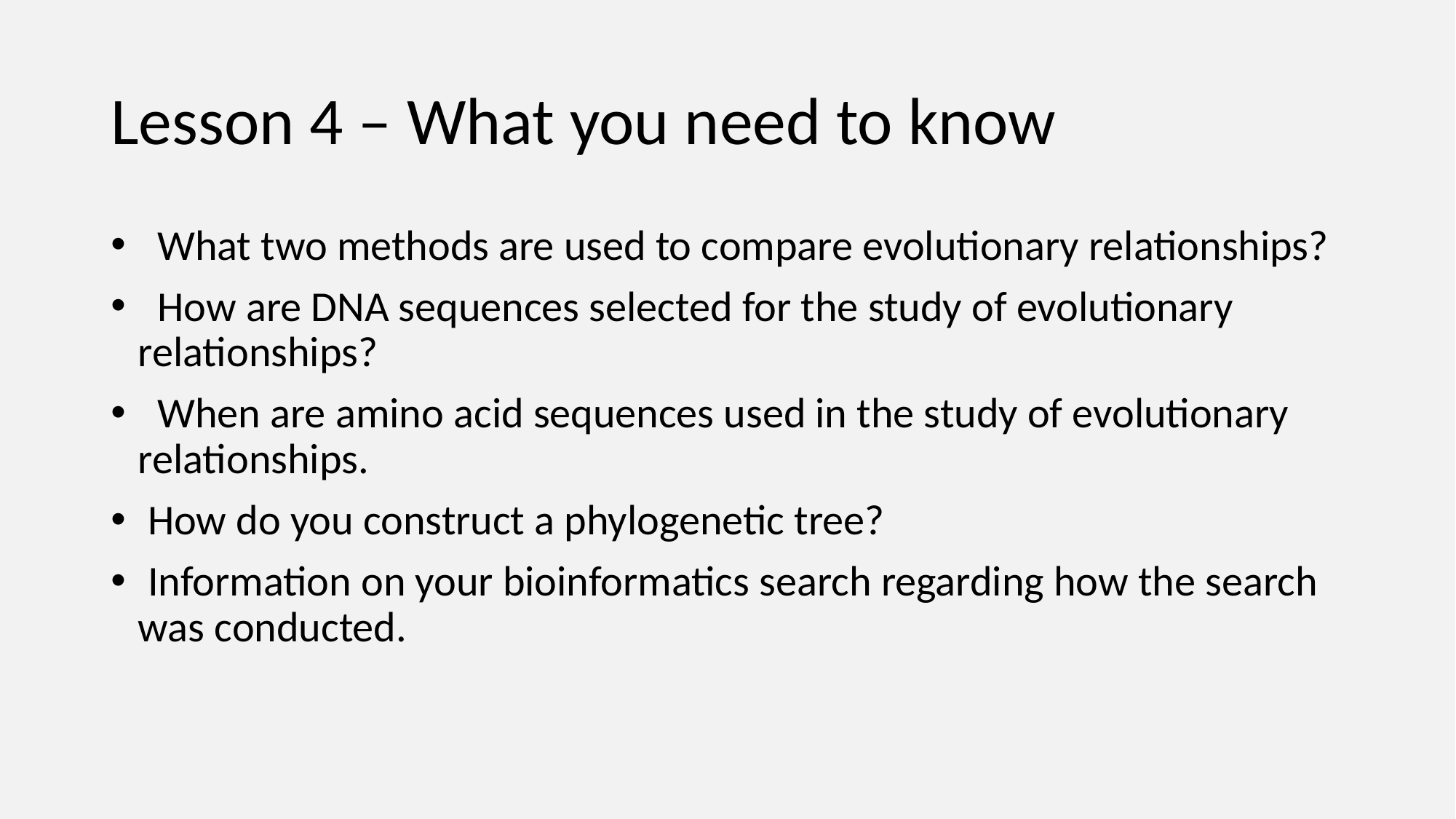

# Lesson 4 – What you need to know
  What two methods are used to compare evolutionary relationships?
  How are DNA sequences selected for the study of evolutionary relationships?
  When are amino acid sequences used in the study of evolutionary relationships.
 How do you construct a phylogenetic tree?
 Information on your bioinformatics search regarding how the search was conducted.